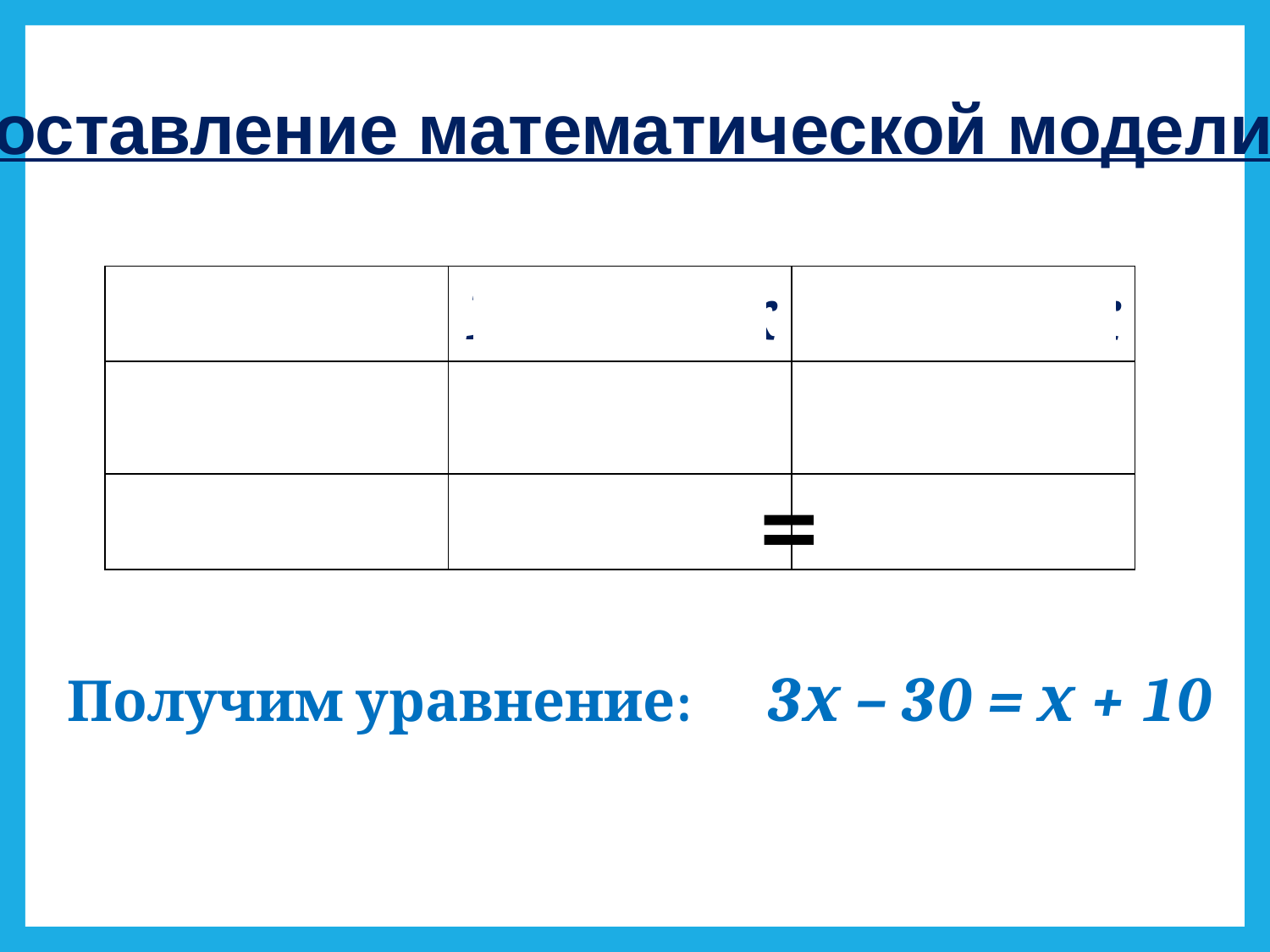

Составление математической модели:
|  | 1 мешок | 2 мешок |
| --- | --- | --- |
| Было | 3х | х |
| Стало | 3х – 30 | х + 10 |

=

Получим уравнение:      3х – 30 = х + 10